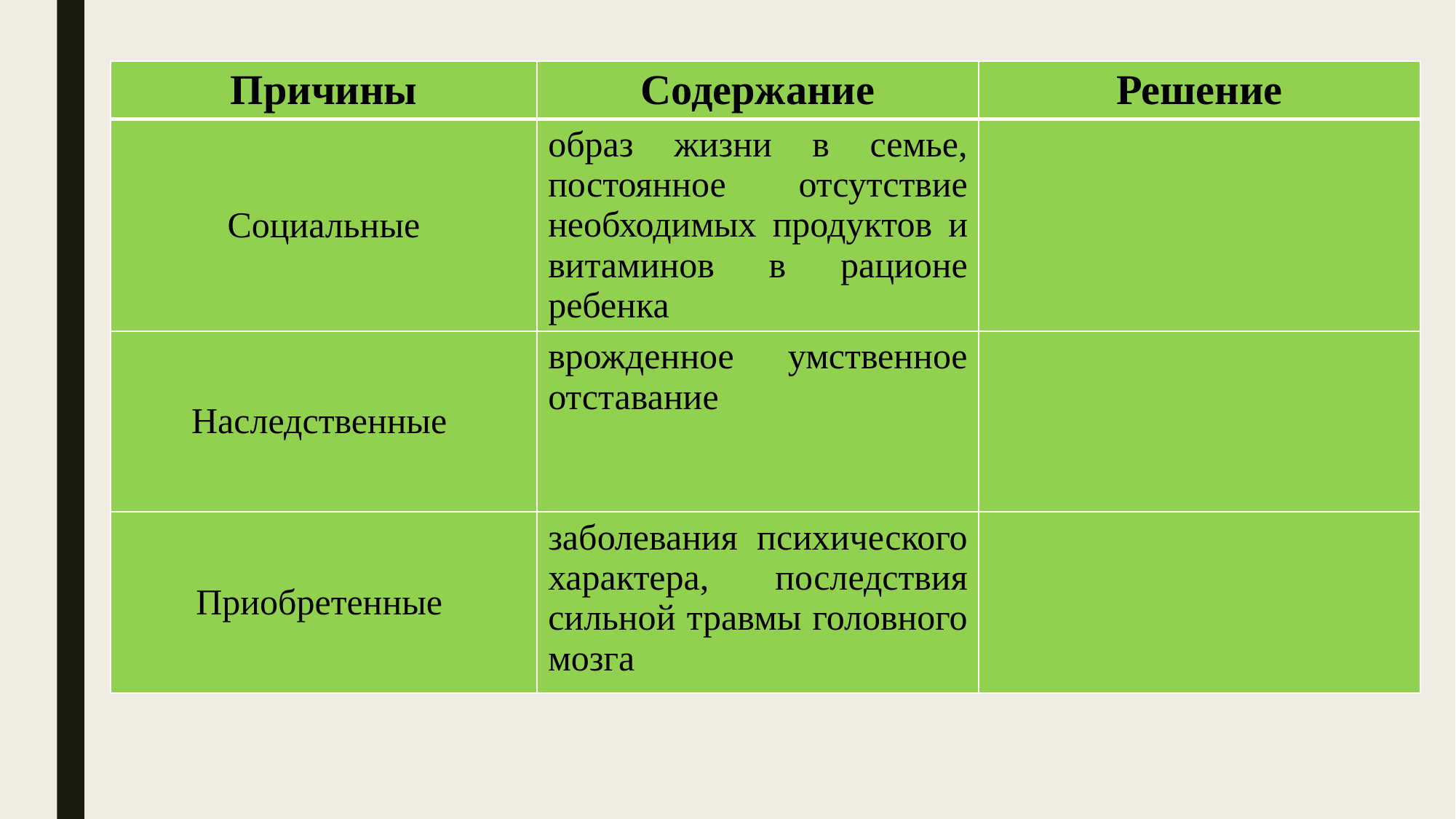

| Причины | Содержание | Решение |
| --- | --- | --- |
| Социальные | образ жизни в семье, постоянное отсутствие необходимых продуктов и витаминов в рационе ребенка |  |
| Наследственные | врожденное умственное отставание |  |
| Приобретенные | заболевания психического характера, последствия сильной травмы головного мозга |  |